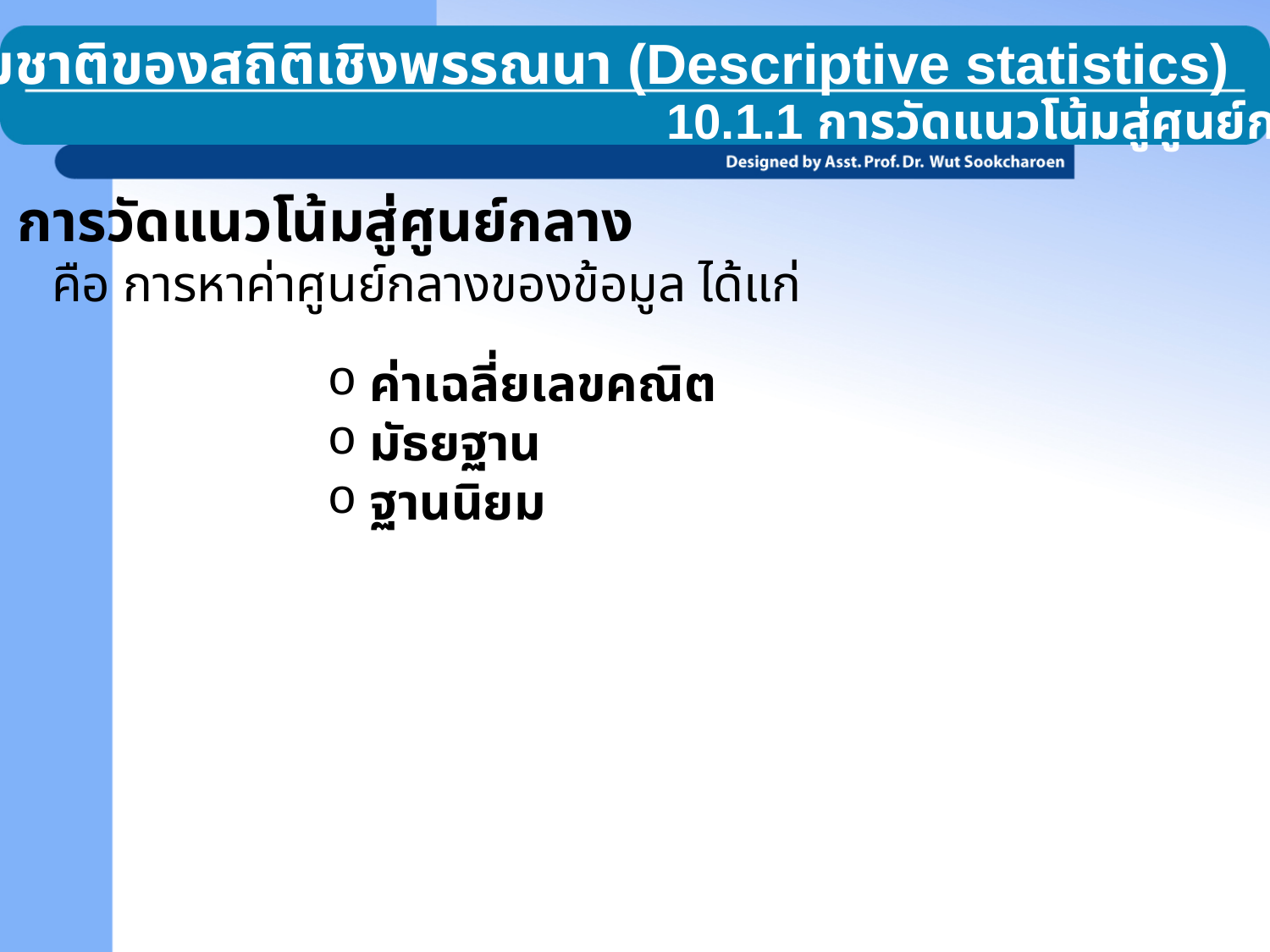

10.1 ธรรมชาติของสถิติเชิงพรรณนา (Descriptive statistics)
10.1.1 การวัดแนวโน้มสู่ศูนย์กลาง
การวัดแนวโน้มสู่ศูนย์กลาง
คือ การหาค่าศูนย์กลางของข้อมูล ได้แก่
 ค่าเฉลี่ยเลขคณิต
 มัธยฐาน
 ฐานนิยม